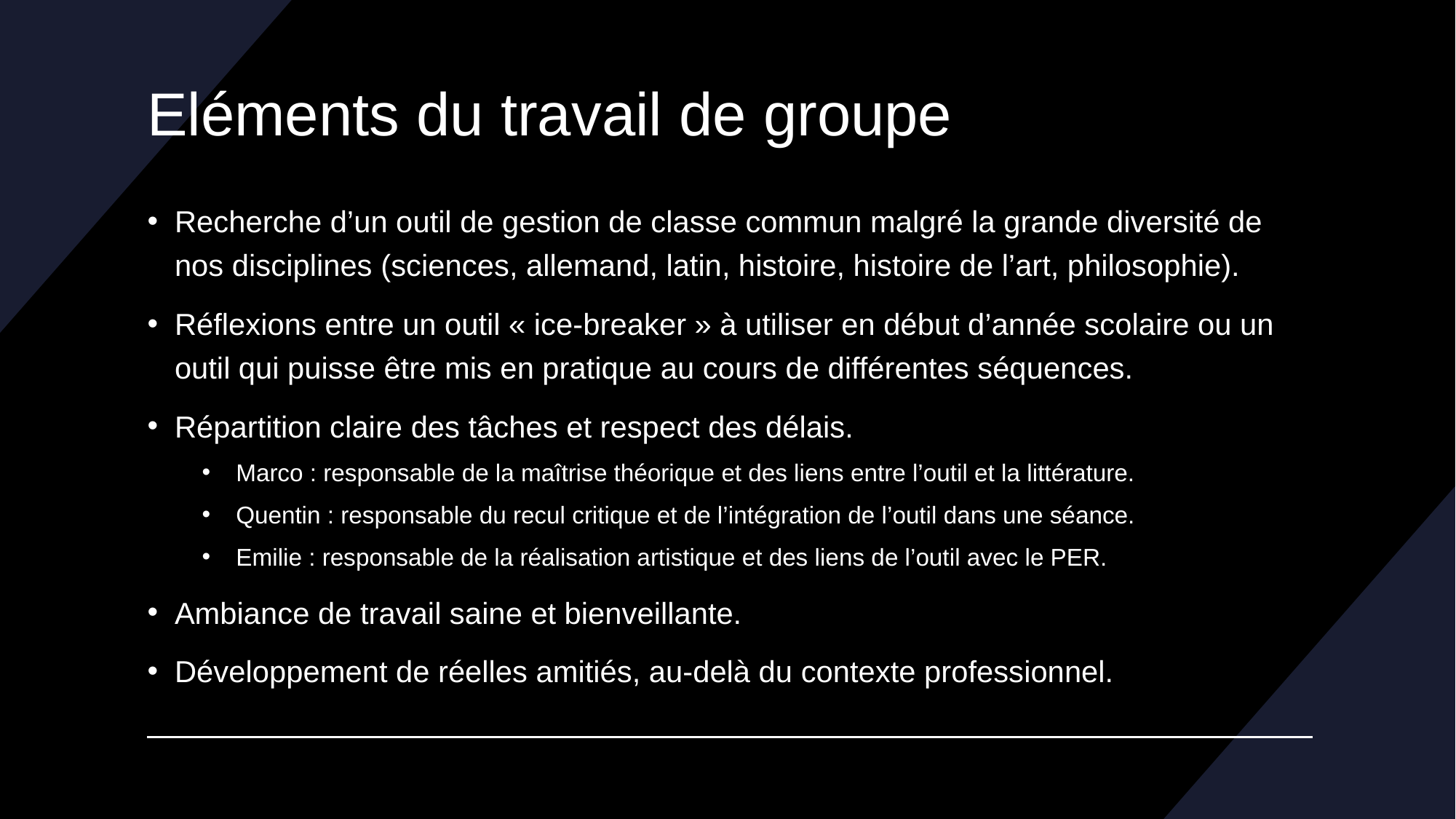

# Eléments du travail de groupe
Recherche d’un outil de gestion de classe commun malgré la grande diversité de nos disciplines (sciences, allemand, latin, histoire, histoire de l’art, philosophie).
Réflexions entre un outil « ice-breaker » à utiliser en début d’année scolaire ou un outil qui puisse être mis en pratique au cours de différentes séquences.
Répartition claire des tâches et respect des délais.
Marco : responsable de la maîtrise théorique et des liens entre l’outil et la littérature.
Quentin : responsable du recul critique et de l’intégration de l’outil dans une séance.
Emilie : responsable de la réalisation artistique et des liens de l’outil avec le PER.
Ambiance de travail saine et bienveillante.
Développement de réelles amitiés, au-delà du contexte professionnel.